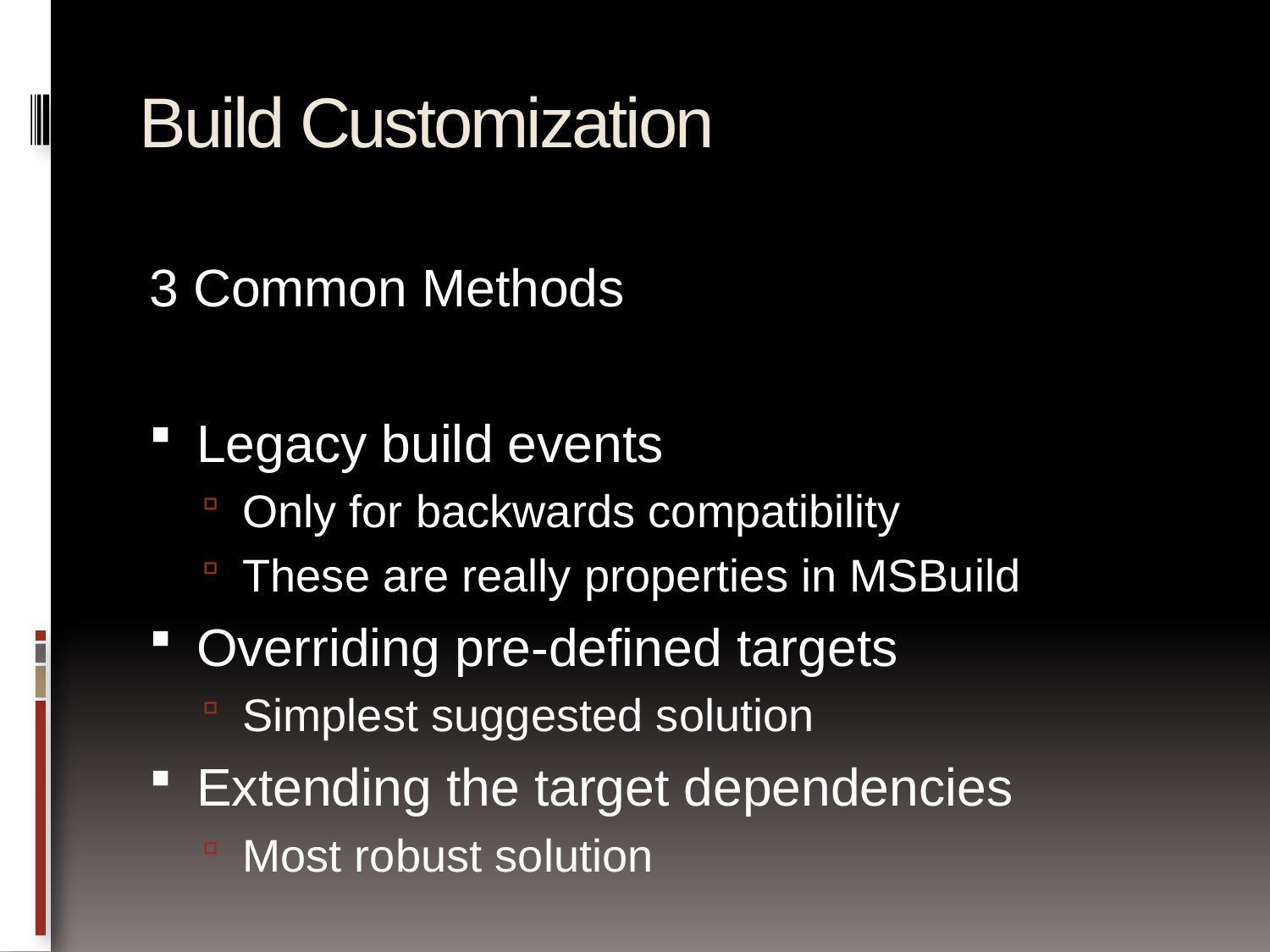

# Build Customization
3 Common Methods

Legacy build events
Only for backwards compatibility
These are really properties in MSBuild
Overriding pre-defined targets
Simplest suggested solution
Extending the target dependencies
Most robust solution